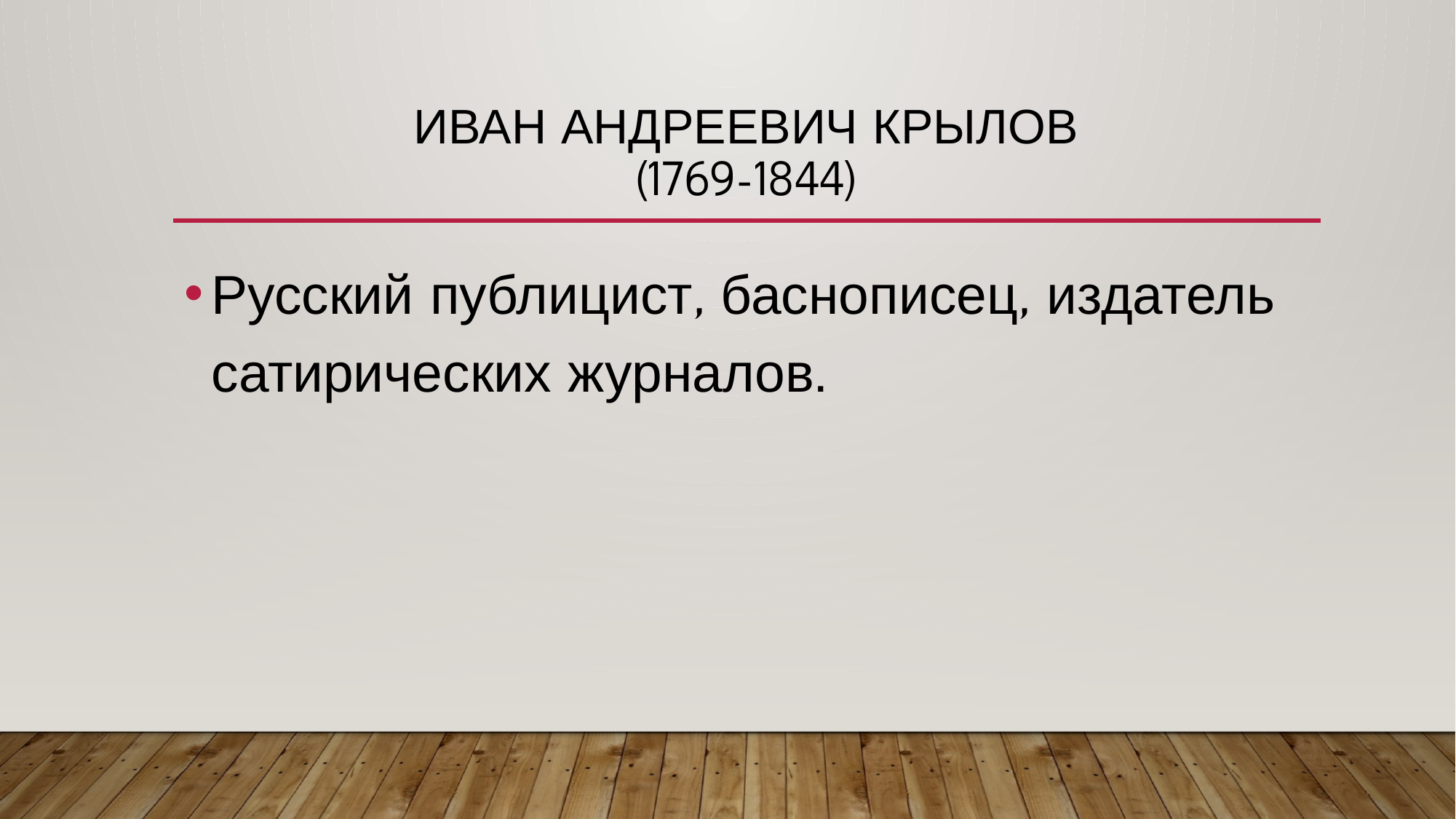

# Иван Андреевич Крылов (1769-1844)
Русский публицист, баснописец, издатель сатирических журналов.